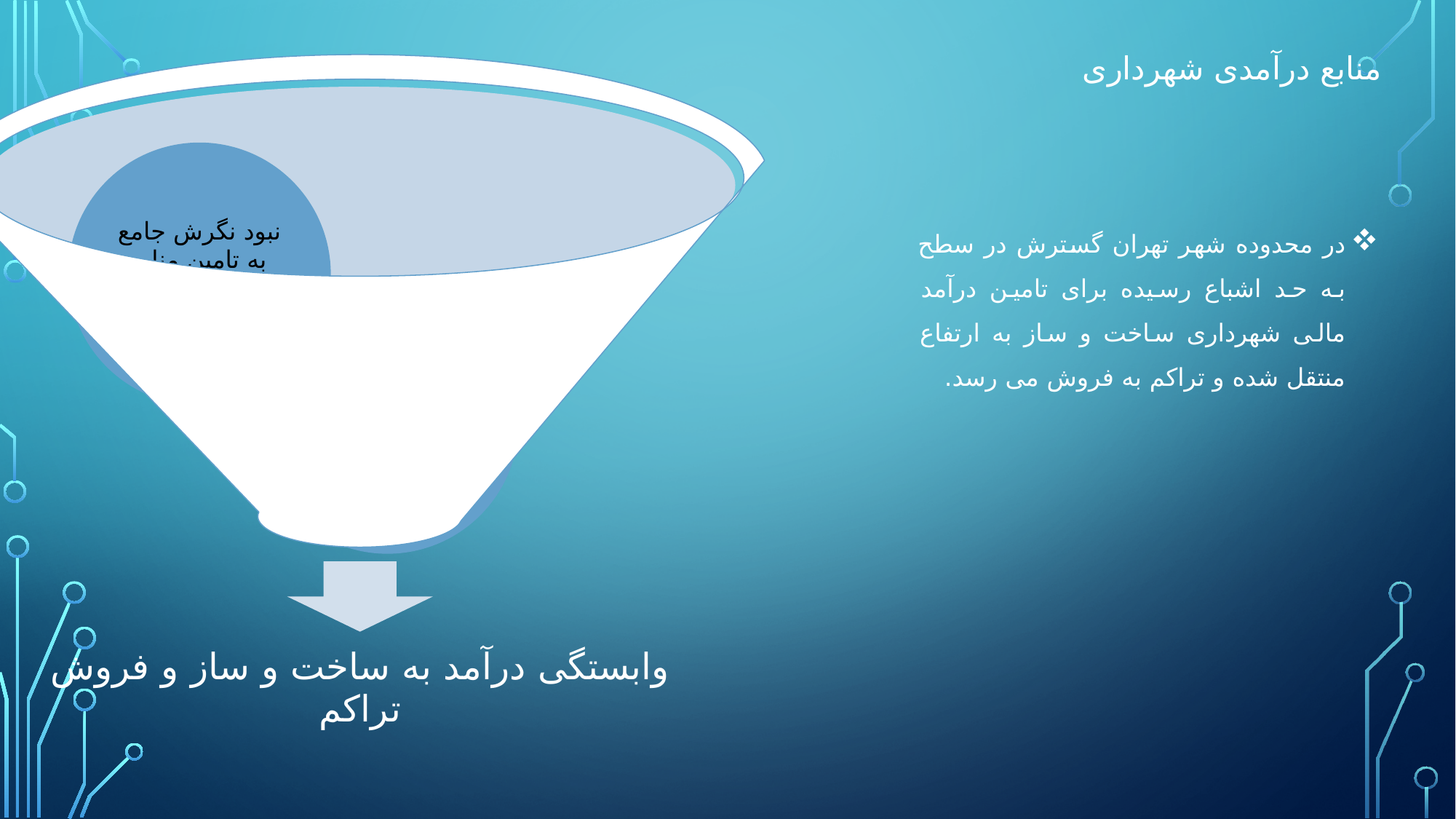

منابع درآمدی شهرداری
نبود نگرش جامع به تامین منابع درآمدی شهرداری
سیاست خود کفایی شهرداری ها با محدود بودن عرصه کسب درآمد
وابستگی درآمد به ساخت و ساز و فروش تراکم
در محدوده شهر تهران گسترش در سطح به حد اشباع رسیده برای تامین درآمد مالی شهرداری ساخت و ساز به ارتفاع منتقل شده و تراکم به فروش می رسد.